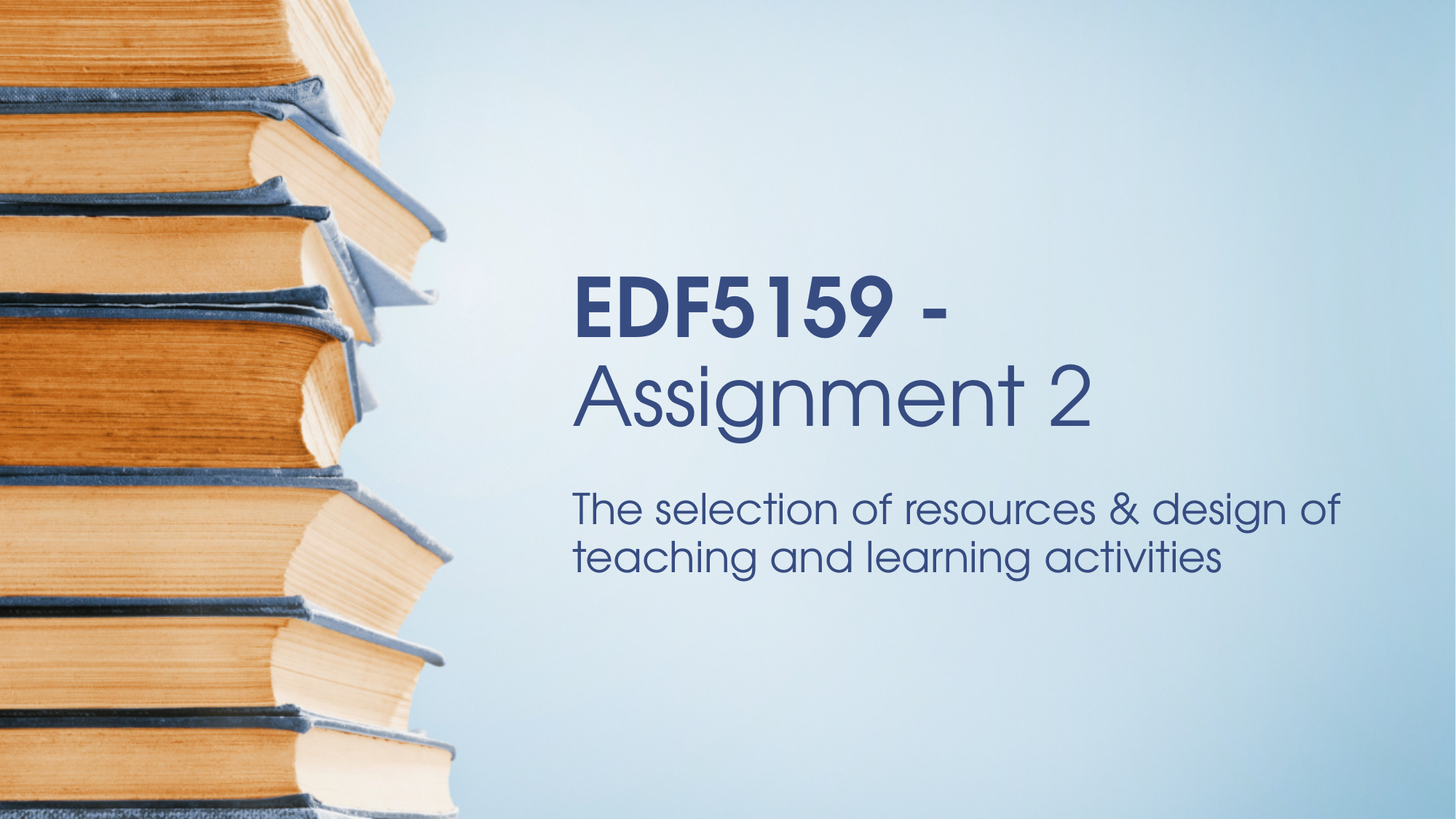

# EDF5159 -  Assignment 2
The selection of resources & design of teaching and learning activities